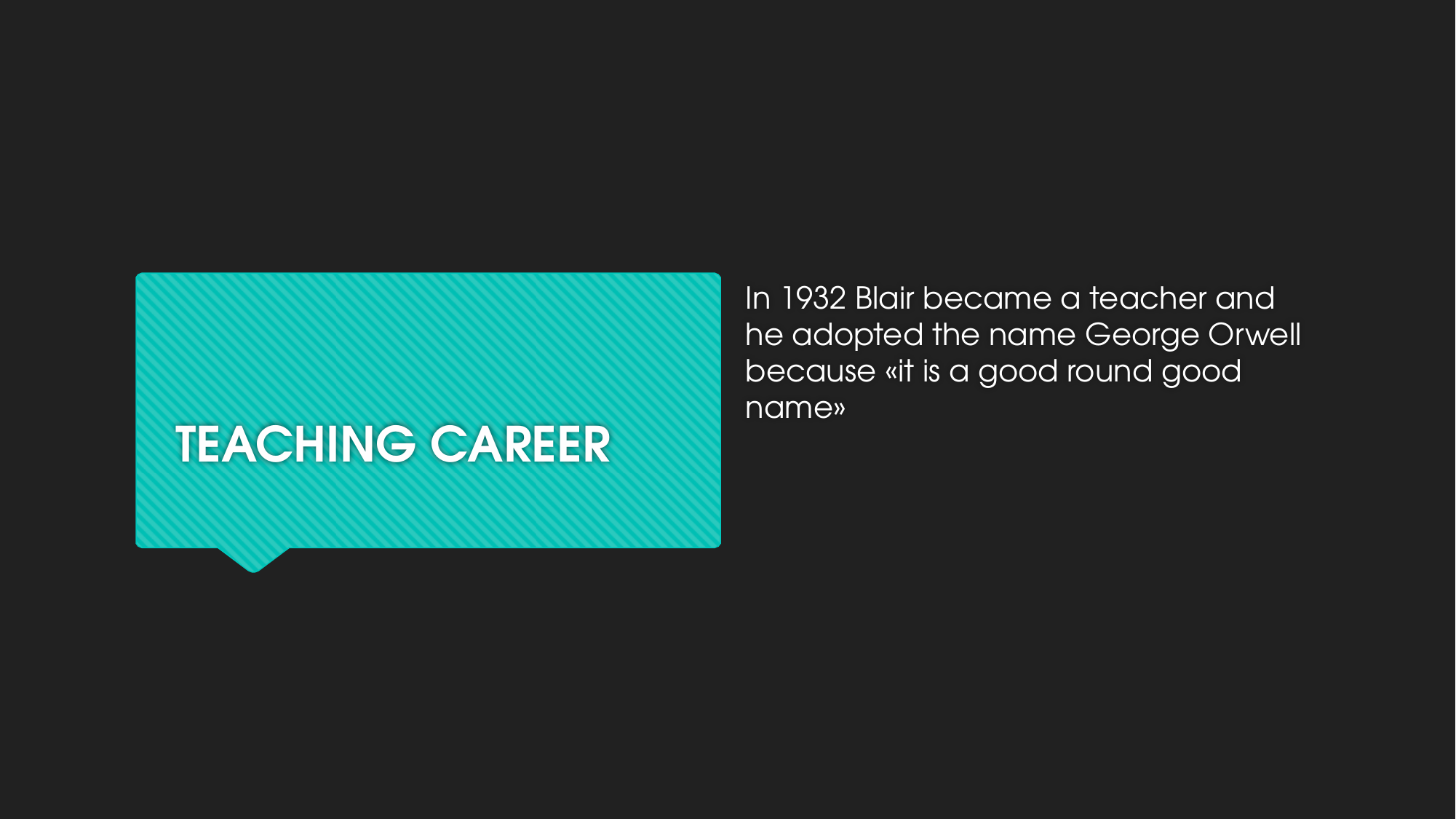

# TEACHING CAREER
In 1932 Blair became a teacher and he adopted the name George Orwell because «it is a good round good name»